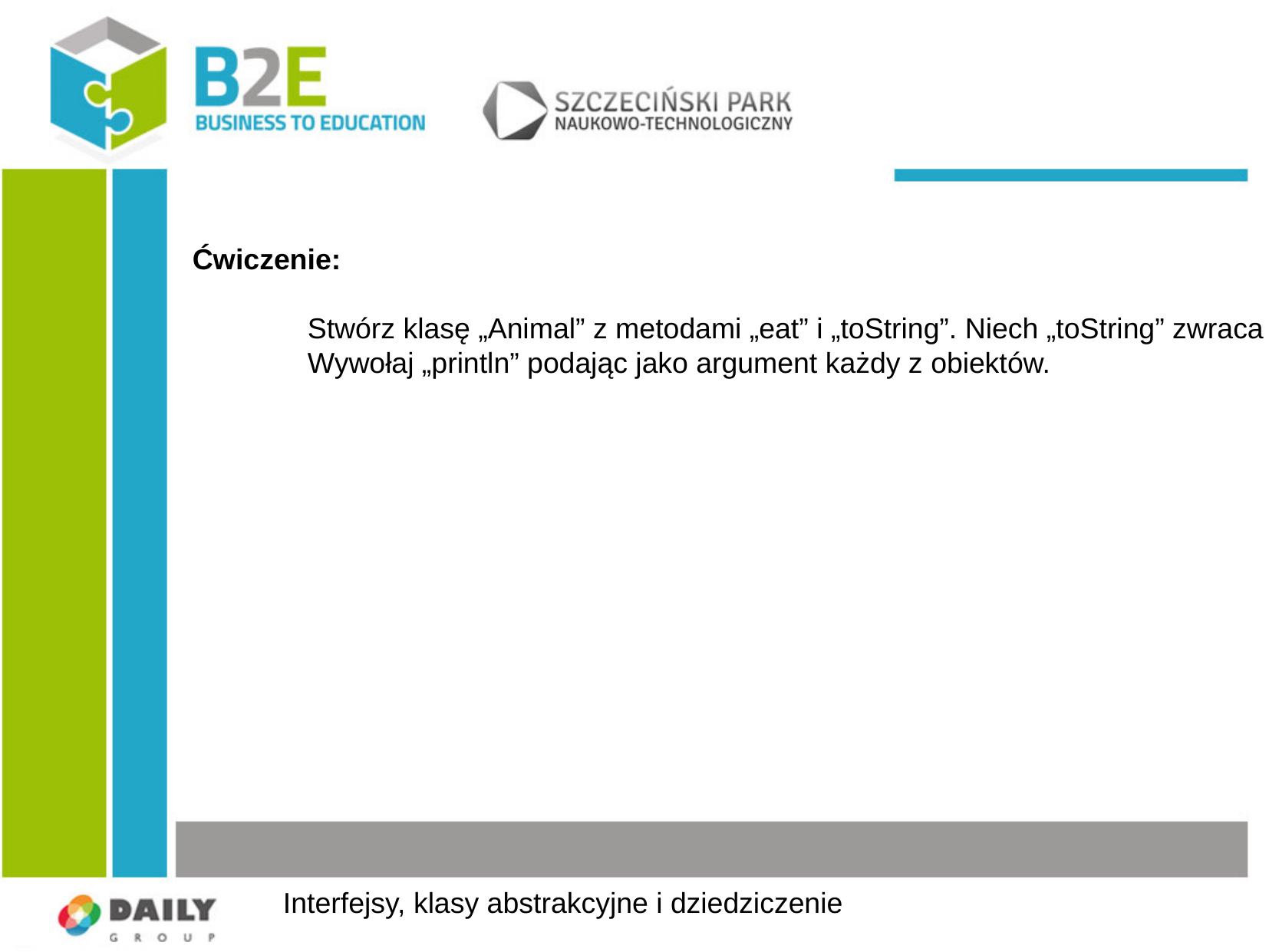

Ćwiczenie:

	Stwórz klasę „Animal” z metodami „eat” i „toString”. Niech „toString” zwraca napis „animal”. Stwórz klasy „Cat” i „Dog”. Dla tych klas niech metoda „toString” zwraca nazwę klasy.
	Wywołaj „println” podając jako argument każdy z obiektów.
Interfejsy, klasy abstrakcyjne i dziedziczenie